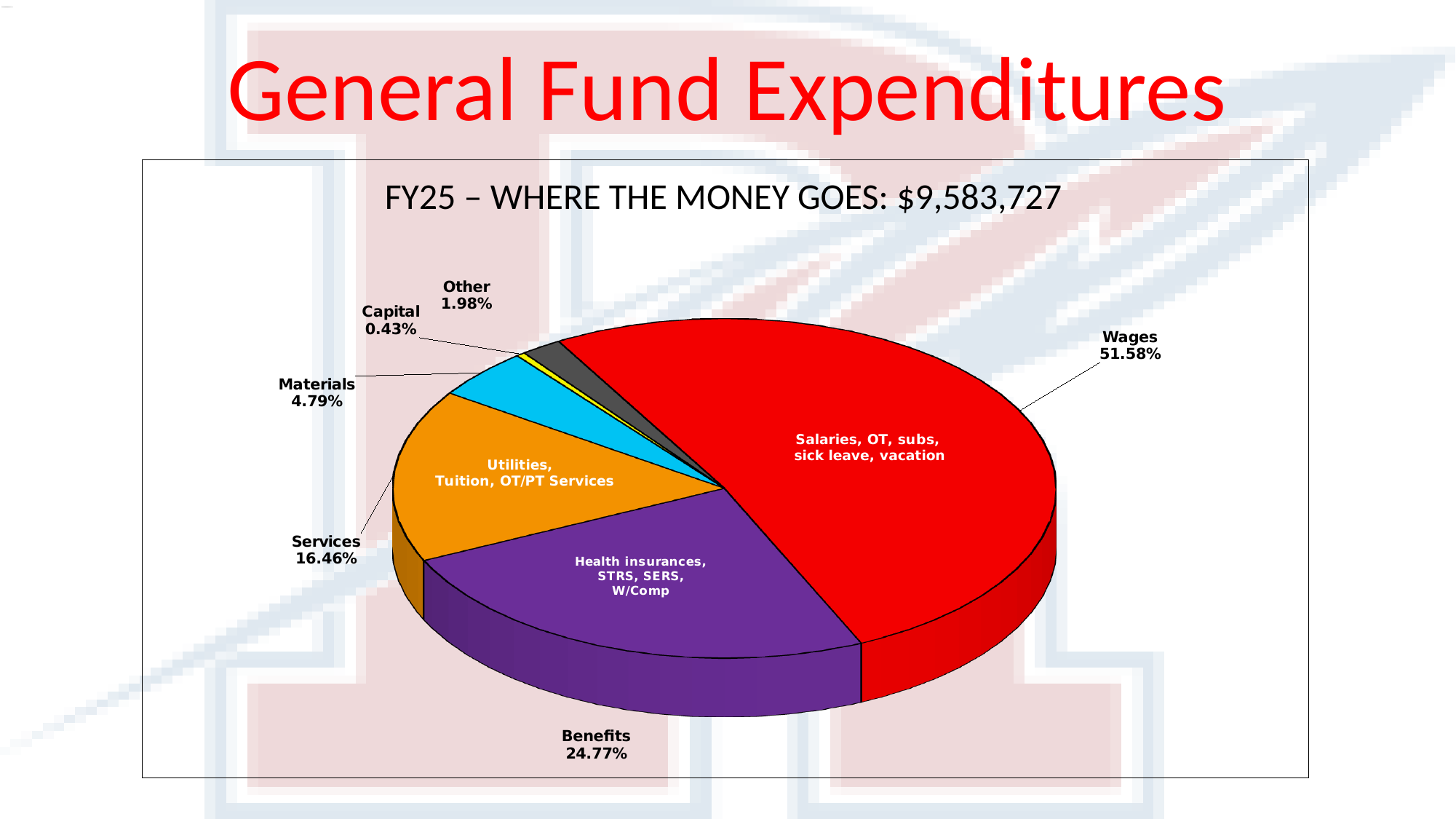

# General Fund Expenditures

[unsupported chart]

FY25 – WHERE THE MONEY GOES: $9,583,727